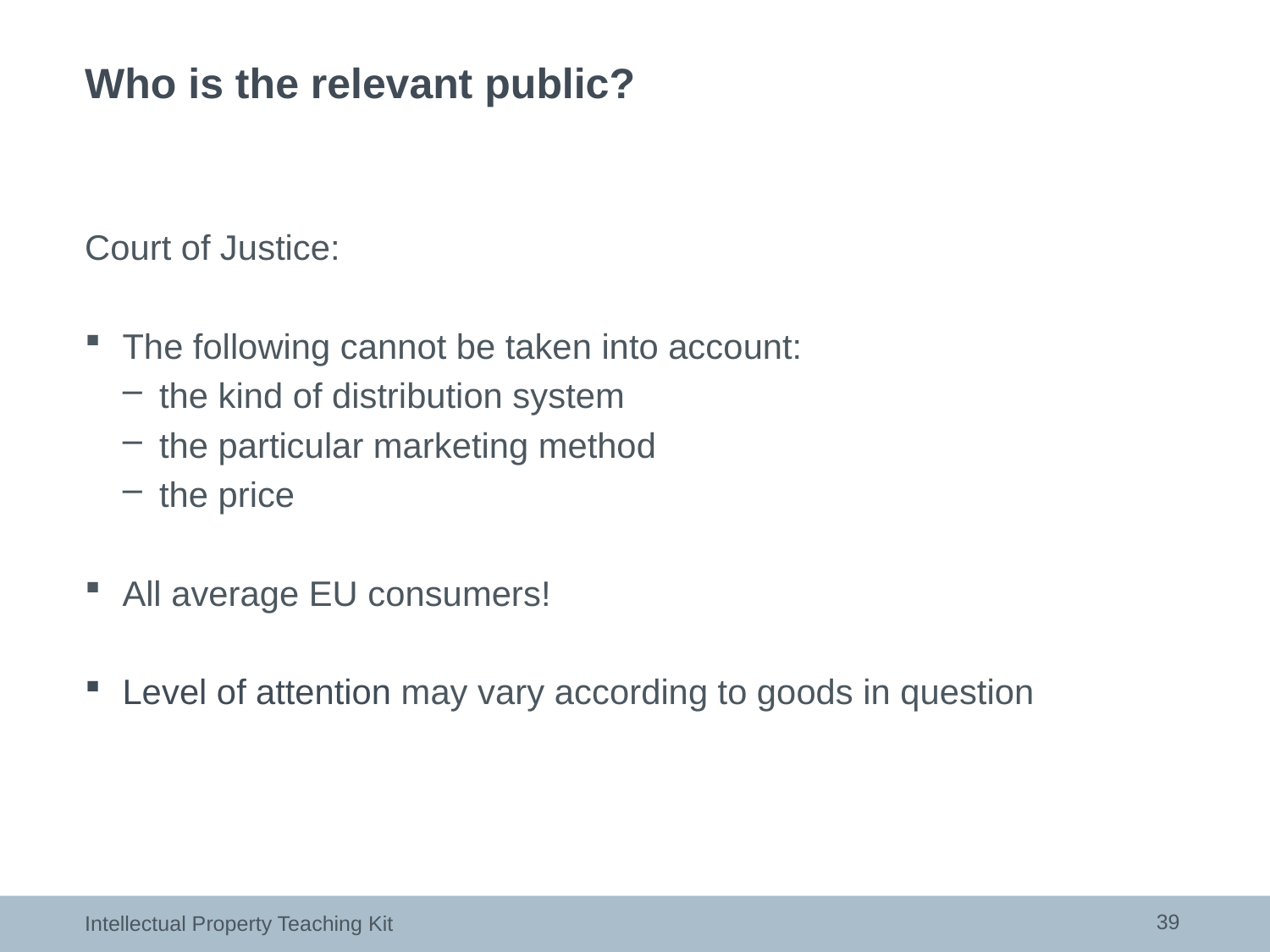

# Who is the relevant public?
Court of Justice:

The following cannot be taken into account:
the kind of distribution system
the particular marketing method
the price

All average EU consumers!

Level of attention may vary according to goods in question

39
Intellectual Property Teaching Kit